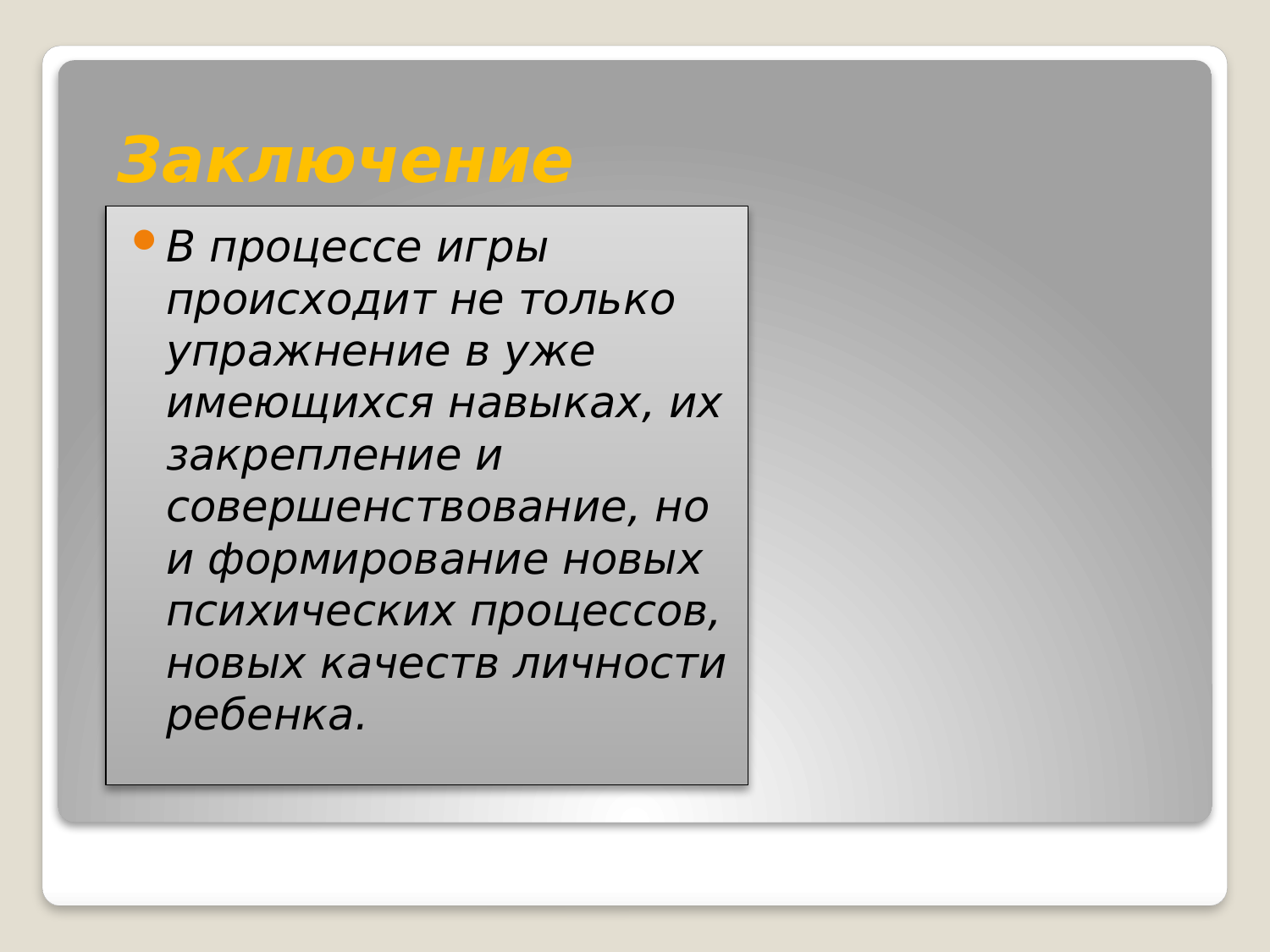

# Заключение

В процессе игры происходит не только упражнение в уже имеющихся навыках, их закрепление и совершенствование, но и формирование новых психических процессов, новых качеств личности ребенка.